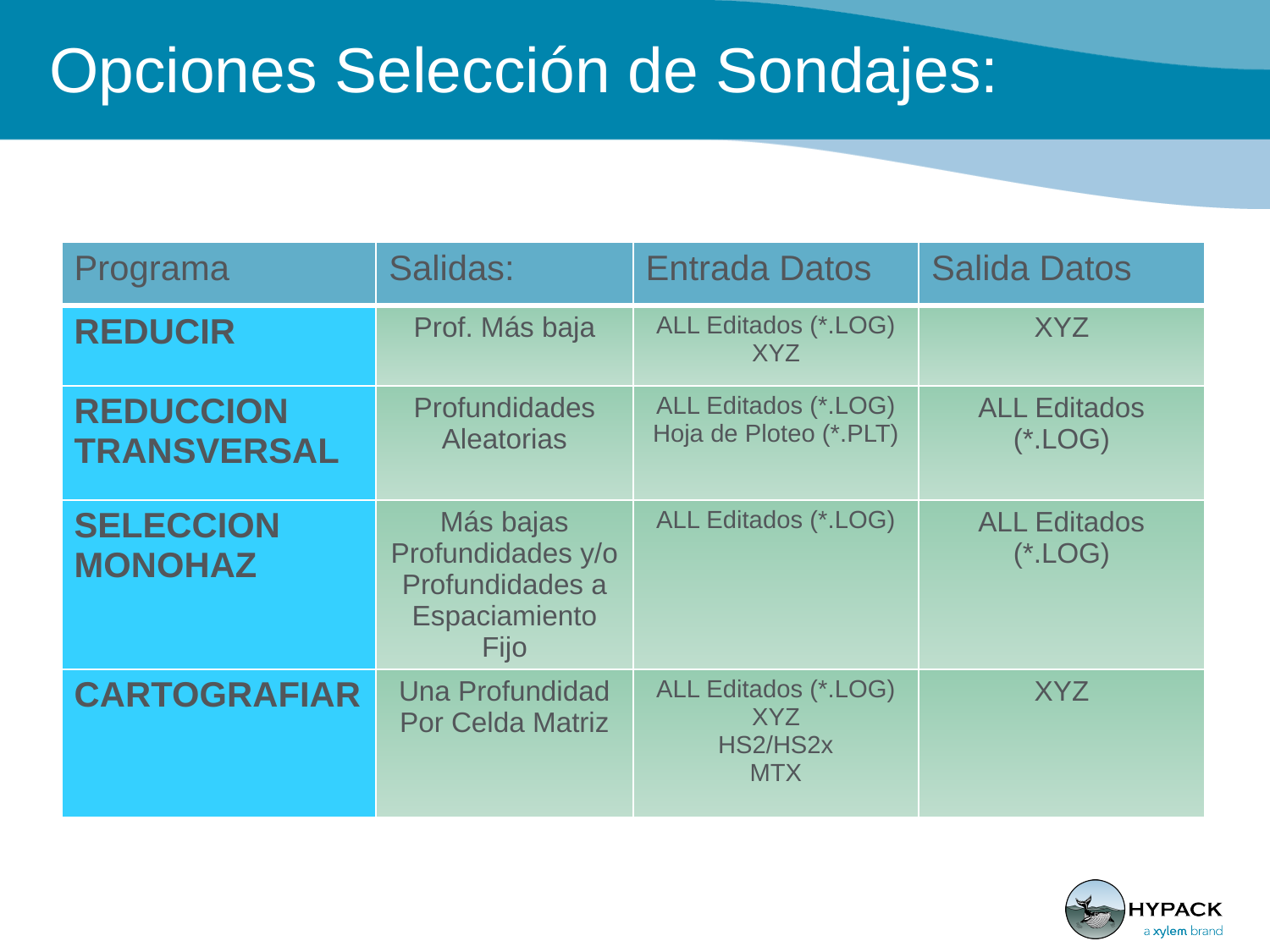

# Opciones Selección de Sondajes:
| Programa | Salidas: | Entrada Datos | Salida Datos |
| --- | --- | --- | --- |
| REDUCIR | Prof. Más baja | ALL Editados (\*.LOG) XYZ | XYZ |
| REDUCCION TRANSVERSAL | Profundidades Aleatorias | ALL Editados (\*.LOG) Hoja de Ploteo (\*.PLT) | ALL Editados (\*.LOG) |
| SELECCION MONOHAZ | Más bajas Profundidades y/o Profundidades a Espaciamiento Fijo | ALL Editados (\*.LOG) | ALL Editados (\*.LOG) |
| CARTOGRAFIAR | Una Profundidad Por Celda Matriz | ALL Editados (\*.LOG) XYZ HS2/HS2x MTX | XYZ |